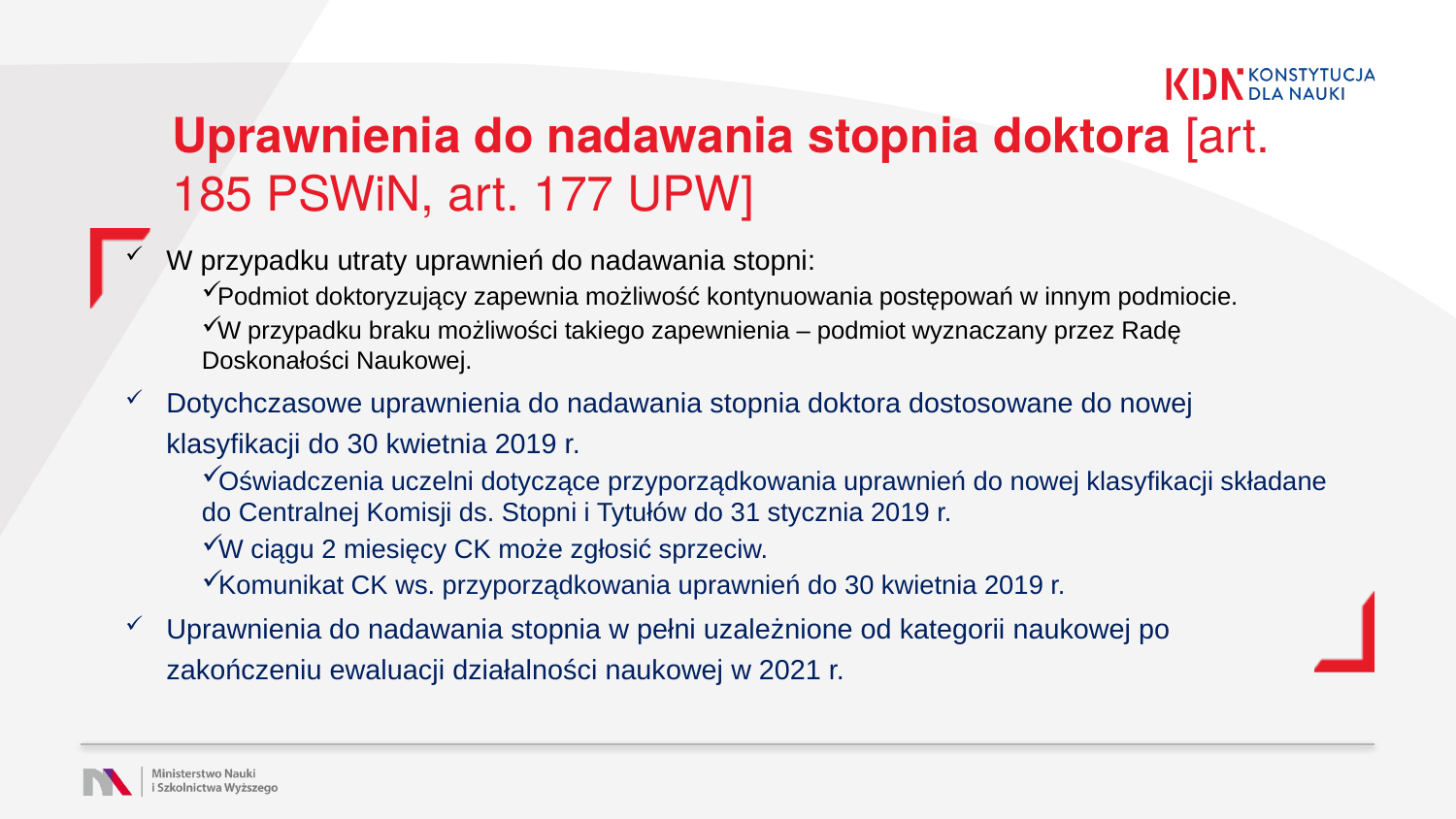

# Uprawnienia do nadawania stopnia doktora [art. 185 PSWiN, art. 177 UPW]
W przypadku utraty uprawnień do nadawania stopni:
Podmiot doktoryzujący zapewnia możliwość kontynuowania postępowań w innym podmiocie.
W przypadku braku możliwości takiego zapewnienia – podmiot wyznaczany przez Radę Doskonałości Naukowej.
Dotychczasowe uprawnienia do nadawania stopnia doktora dostosowane do nowej klasyfikacji do 30 kwietnia 2019 r.
Oświadczenia uczelni dotyczące przyporządkowania uprawnień do nowej klasyfikacji składane do Centralnej Komisji ds. Stopni i Tytułów do 31 stycznia 2019 r.
W ciągu 2 miesięcy CK może zgłosić sprzeciw.
Komunikat CK ws. przyporządkowania uprawnień do 30 kwietnia 2019 r.
Uprawnienia do nadawania stopnia w pełni uzależnione od kategorii naukowej po zakończeniu ewaluacji działalności naukowej w 2021 r.